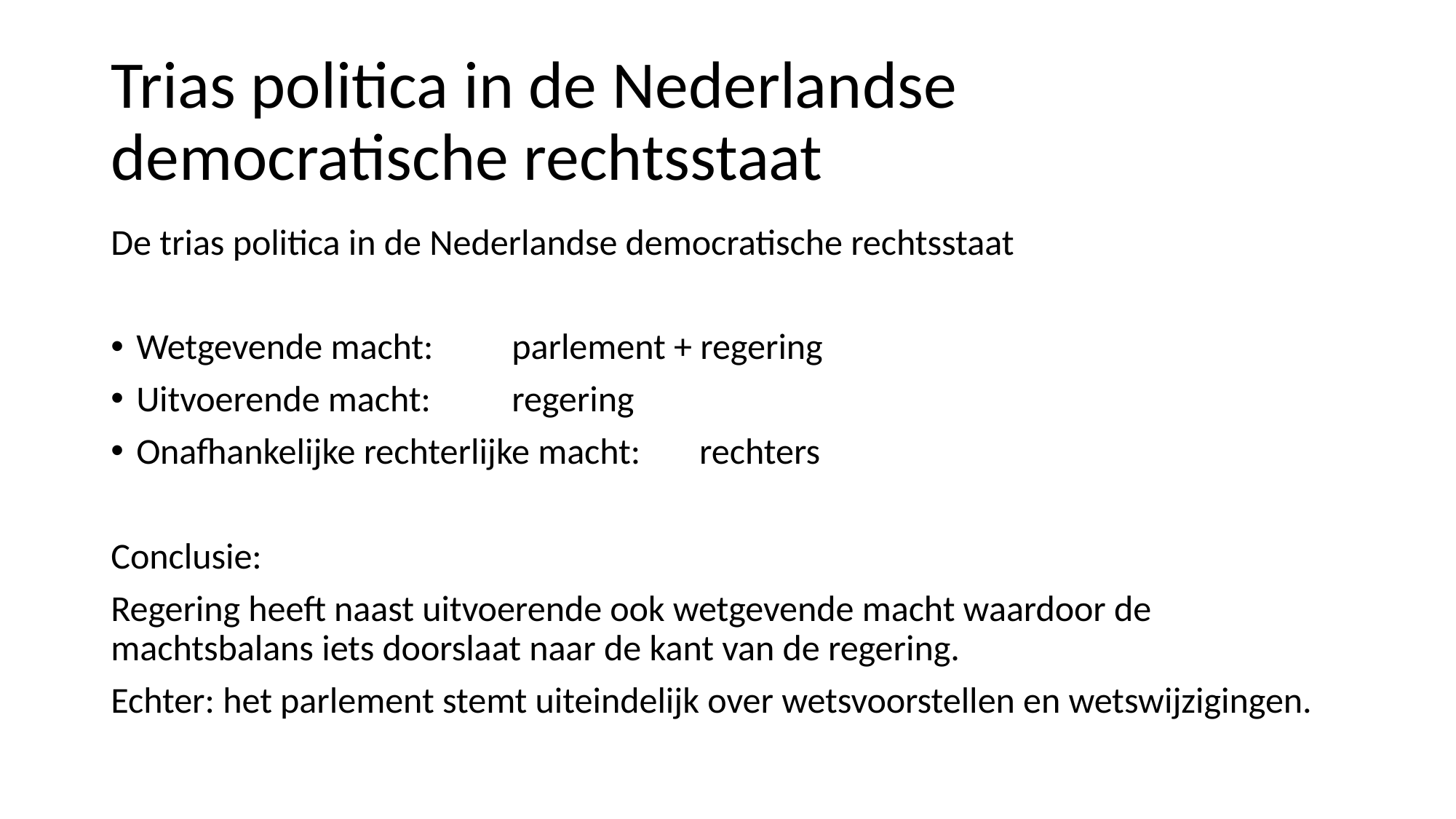

# Trias politica in de Nederlandse democratische rechtsstaat
De trias politica in de Nederlandse democratische rechtsstaat

Wetgevende macht: 			parlement + regering
Uitvoerende macht: 			regering
Onafhankelijke rechterlijke macht: 	rechters

Conclusie:
Regering heeft naast uitvoerende ook wetgevende macht waardoor de machtsbalans iets doorslaat naar de kant van de regering.
Echter: het parlement stemt uiteindelijk over wetsvoorstellen en wetswijzigingen.